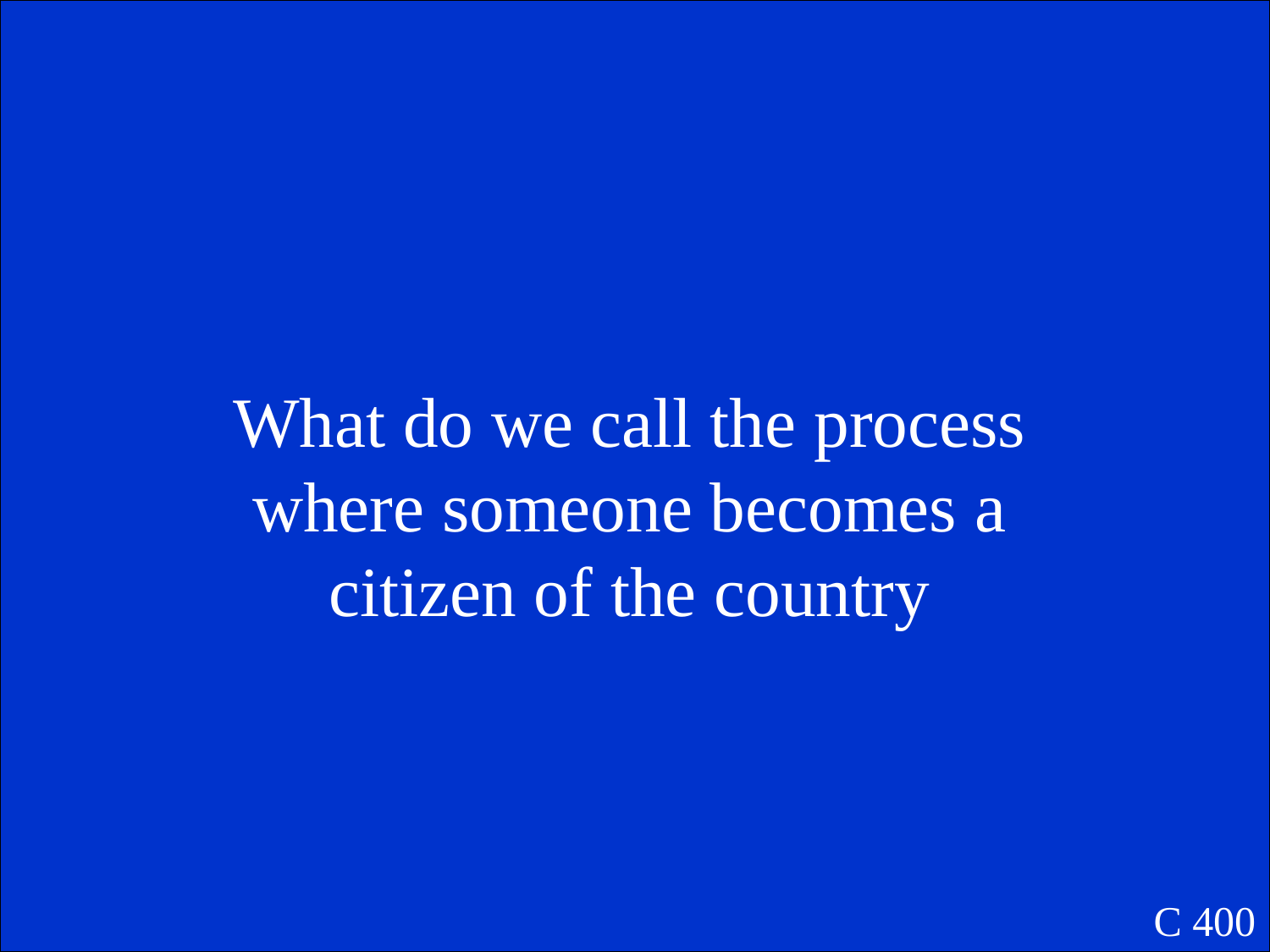

What do we call the process where someone becomes a citizen of the country
C 400